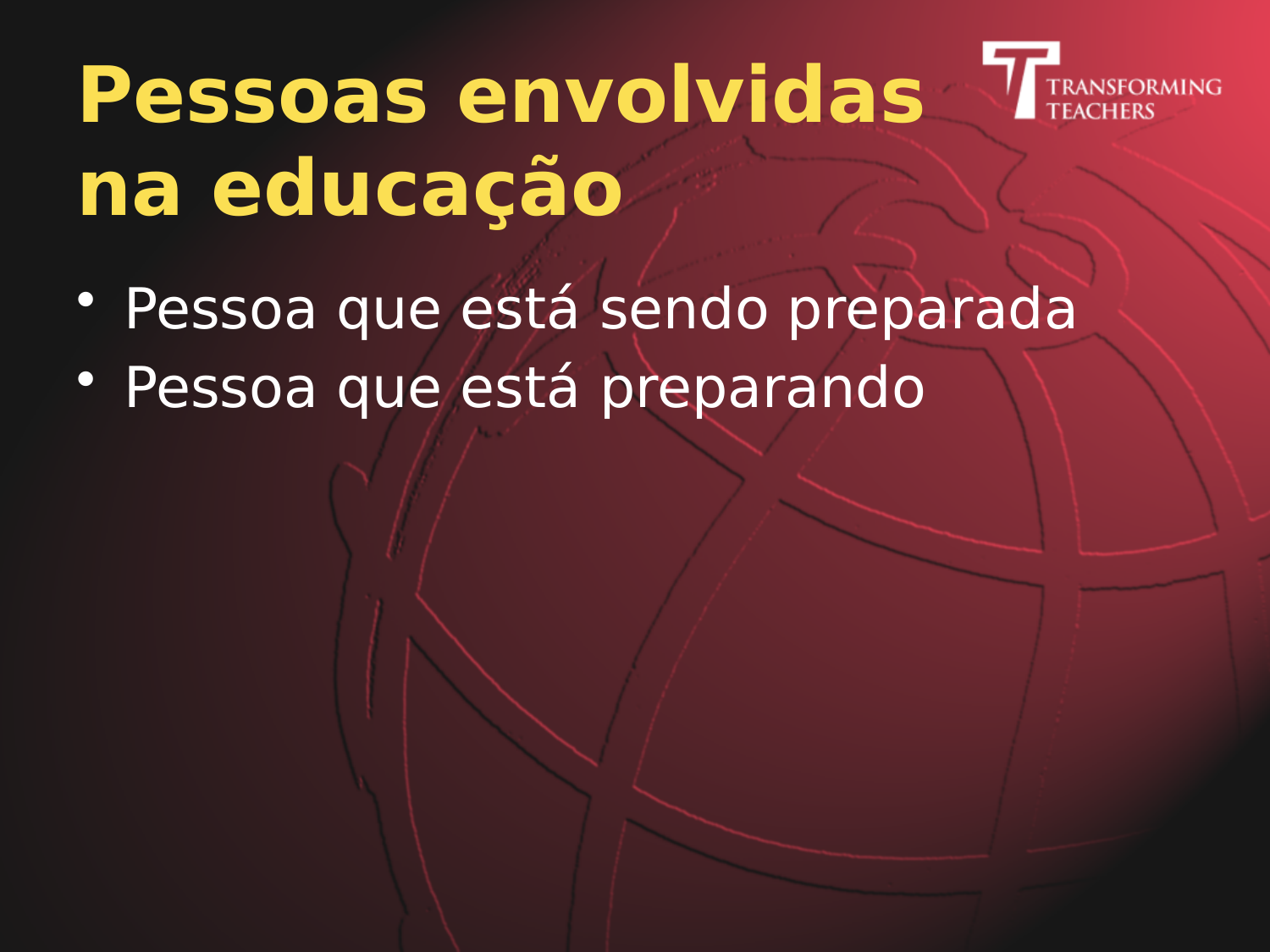

# Pessoas envolvidas na educação
Pessoa que está sendo preparada
Pessoa que está preparando